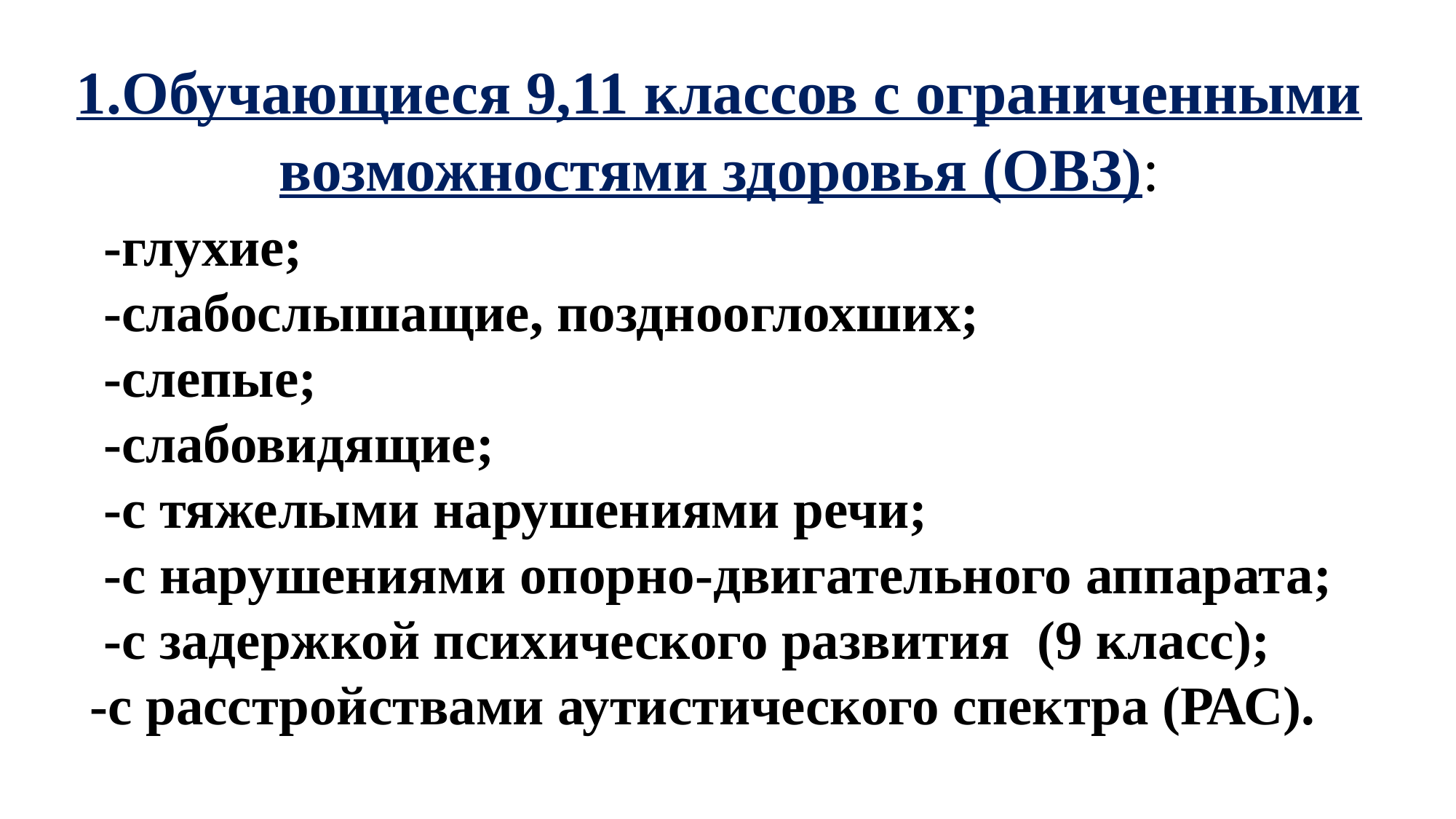

1.Обучающиеся 9,11 классов с ограниченными возможностями здоровья (ОВЗ):

 -глухие;
 -слабослышащие, позднооглохших;
 -слепые;
 -слабовидящие;
 -с тяжелыми нарушениями речи;
 -с нарушениями опорно-двигательного аппарата;
 -с задержкой психического развития  (9 класс);
-с расстройствами аутистического спектра (РАС).